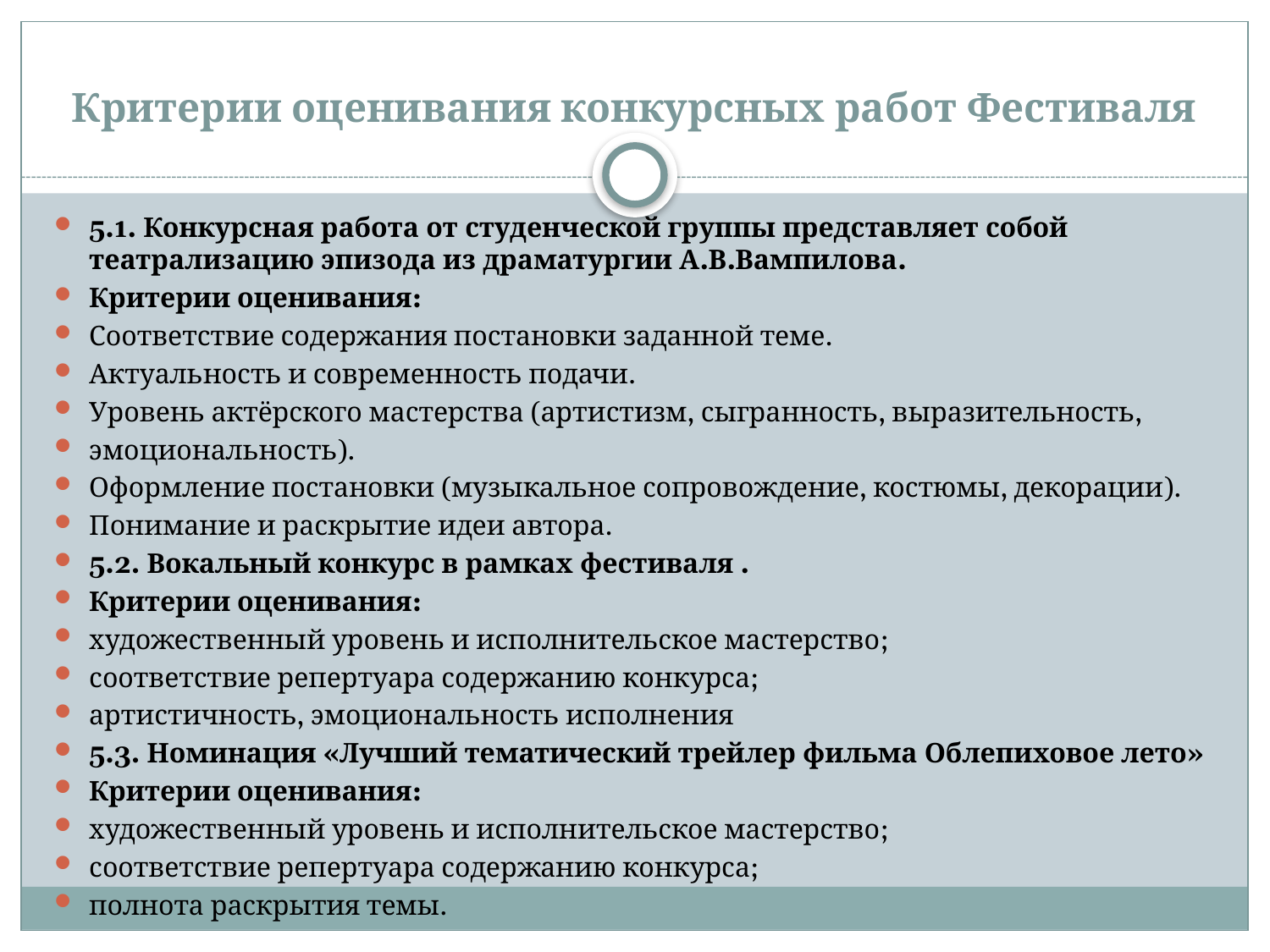

# Критерии оценивания конкурсных работ Фестиваля

5.1. Конкурсная работа от студенческой группы представляет собой театрализацию эпизода из драматургии А.В.Вампилова.
Критерии оценивания:
Соответствие содержания постановки заданной теме.
Актуальность и современность подачи.
Уровень актёрского мастерства (артистизм, сыгранность, выразительность,
эмоциональность).
Оформление постановки (музыкальное сопровождение, костюмы, декорации).
Понимание и раскрытие идеи автора.
5.2. Вокальный конкурс в рамках фестиваля .
Критерии оценивания:
художественный уровень и исполнительское мастерство;
соответствие репертуара содержанию конкурса;
артистичность, эмоциональность исполнения
5.3. Номинация «Лучший тематический трейлер фильма Облепиховое лето»
Критерии оценивания:
художественный уровень и исполнительское мастерство;
соответствие репертуара содержанию конкурса;
полнота раскрытия темы.